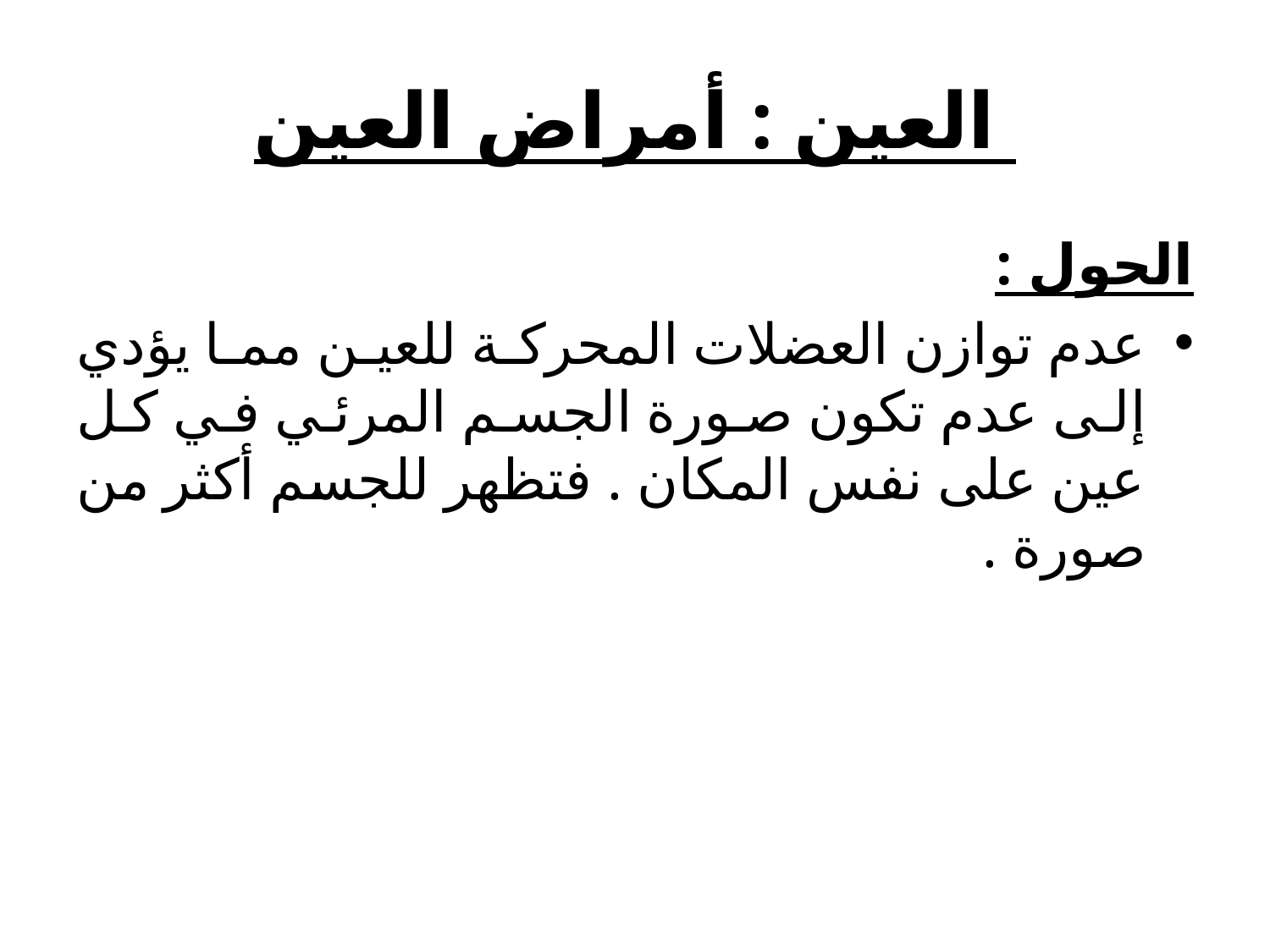

# العين : أمراض العين
الحول :
عدم توازن العضلات المحركة للعين مما يؤدي إلى عدم تكون صورة الجسم المرئي في كل عين على نفس المكان . فتظهر للجسم أكثر من صورة .